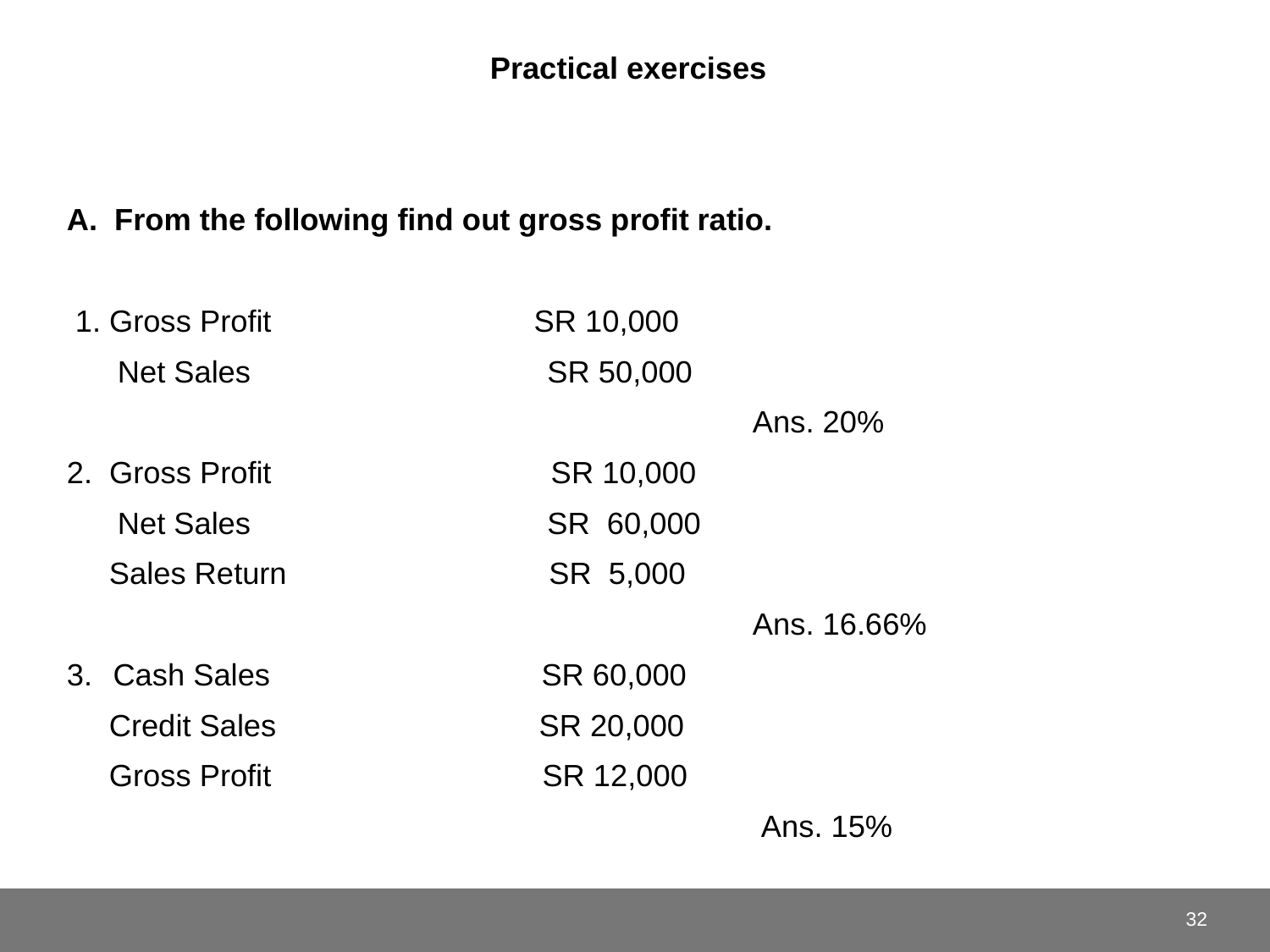

Practical exercises

A.  From the following find out gross profit ratio.

 1. Gross Profit                               SR 10,000
      Net Sales                                   SR 50,000
                                                                                 Ans. 20%
2.  Gross Profit                                 SR 10,000
      Net Sales                                   SR  60,000
     Sales Return                               SR  5,000
                                                                                 Ans. 16.66%
Cash Sales                                SR 60,000
     Credit Sales                               SR 20,000
     Gross Profit                                SR 12,000
                                                                                  Ans. 15%

32